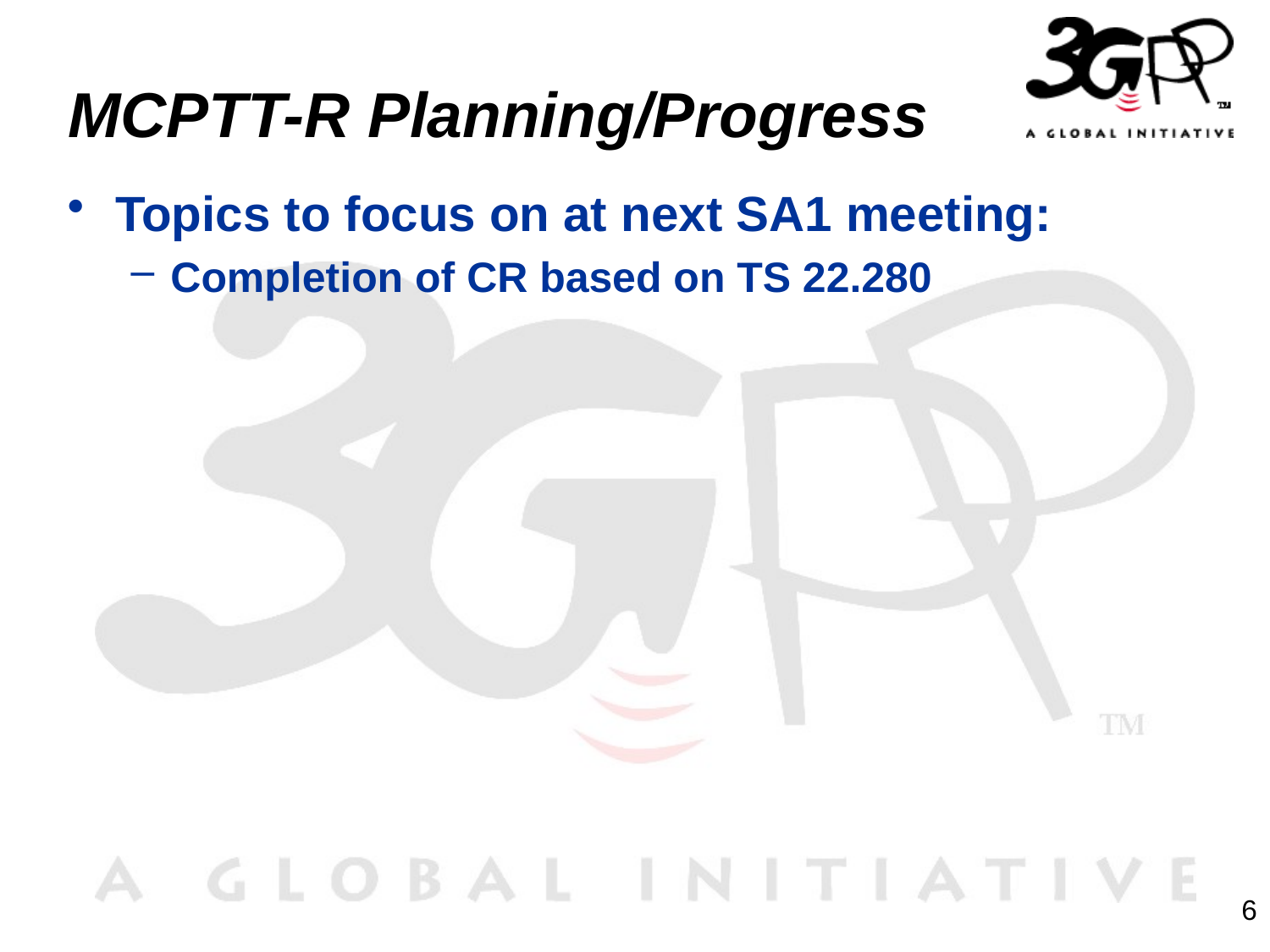

# MCPTT-R Planning/Progress
Topics to focus on at next SA1 meeting:
Completion of CR based on TS 22.280
6